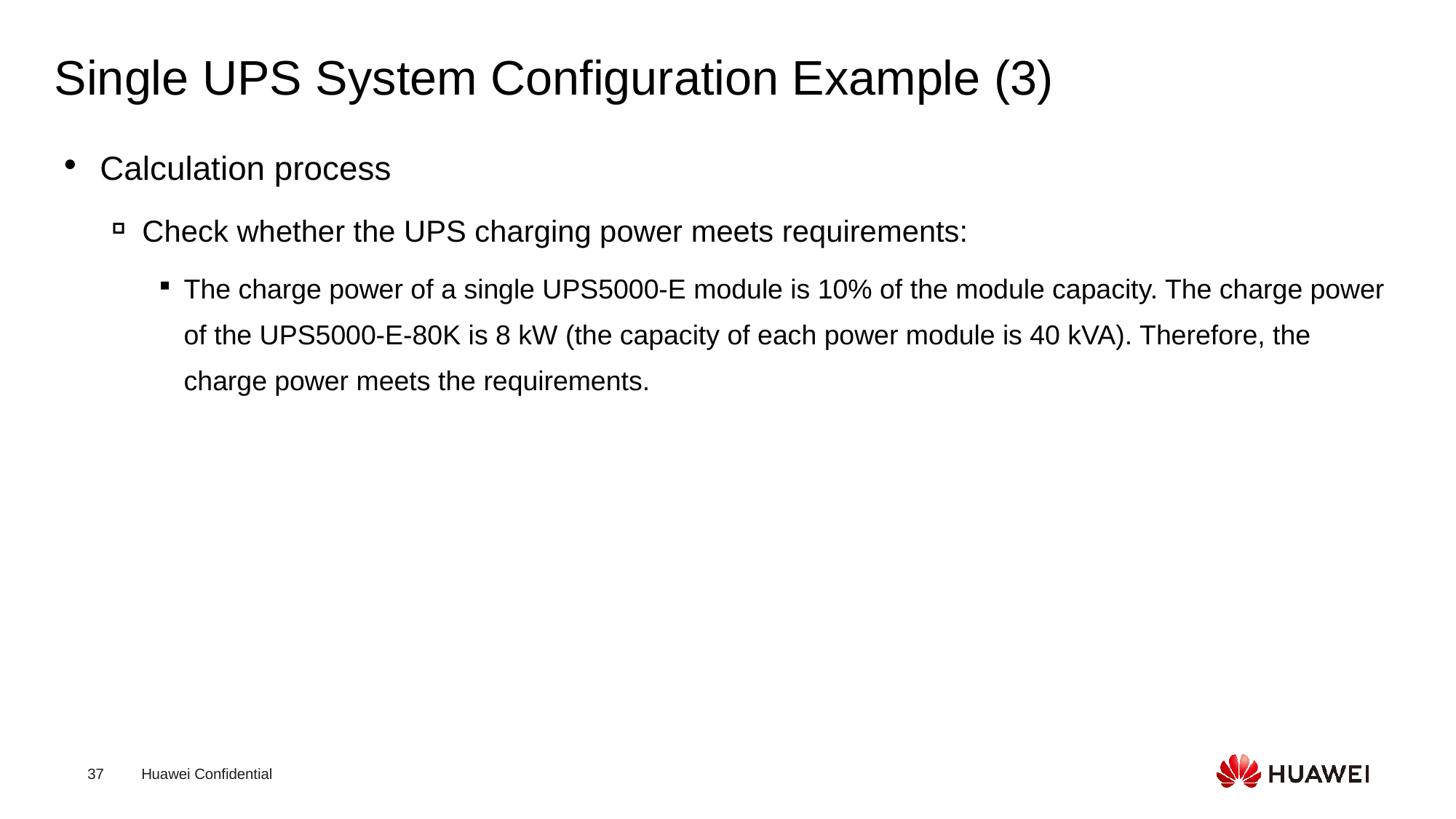

# Single UPS System Configuration Example (3)
Calculation process
Check whether the UPS charging power meets requirements:
The charge power of a single UPS5000-E module is 10% of the module capacity. The charge power of the UPS5000-E-80K is 8 kW (the capacity of each power module is 40 kVA). Therefore, the charge power meets the requirements.